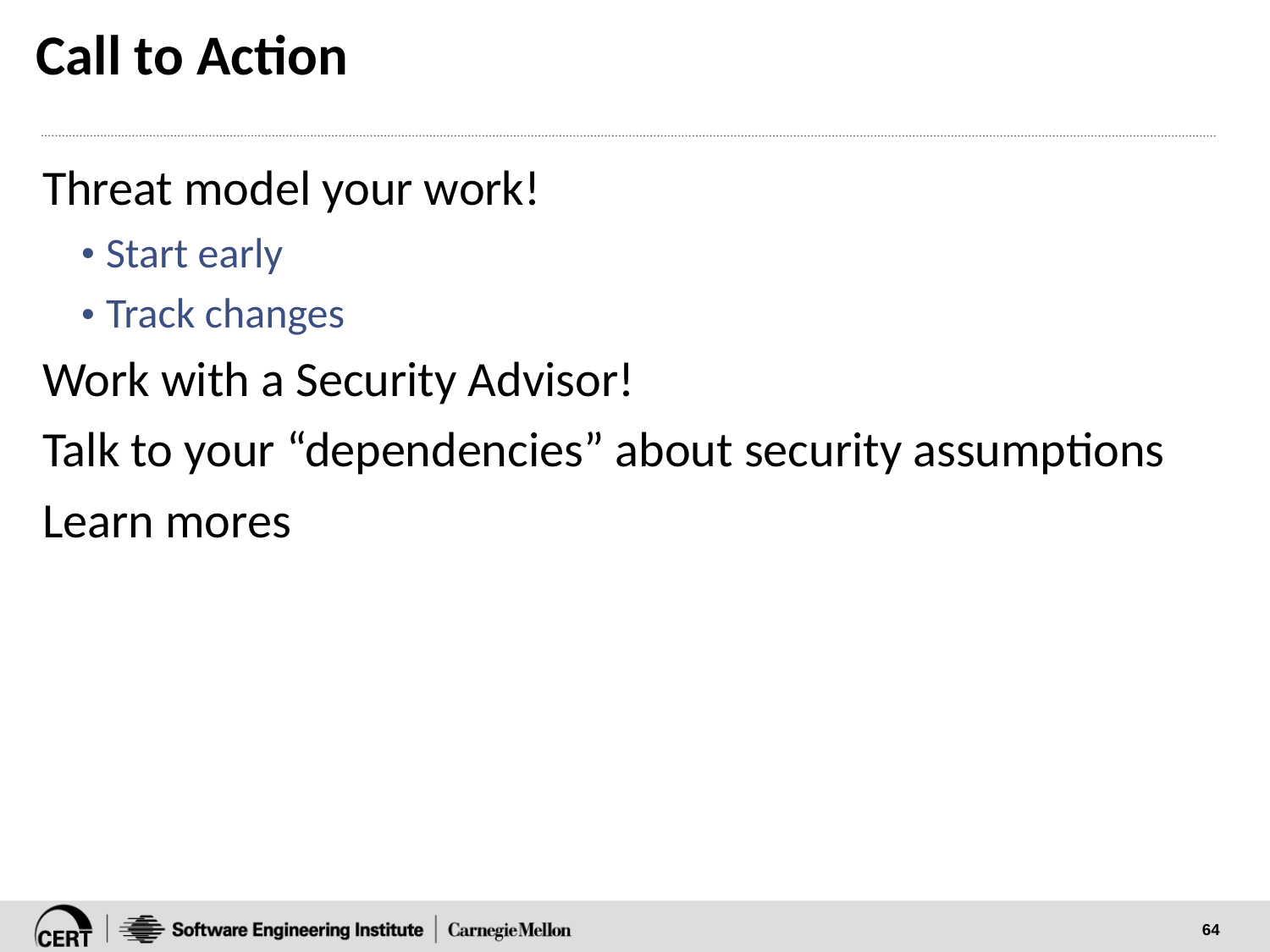

# Call to Action
Threat model your work!
Start early
Track changes
Work with a Security Advisor!
Talk to your “dependencies” about security assumptions
Learn mores